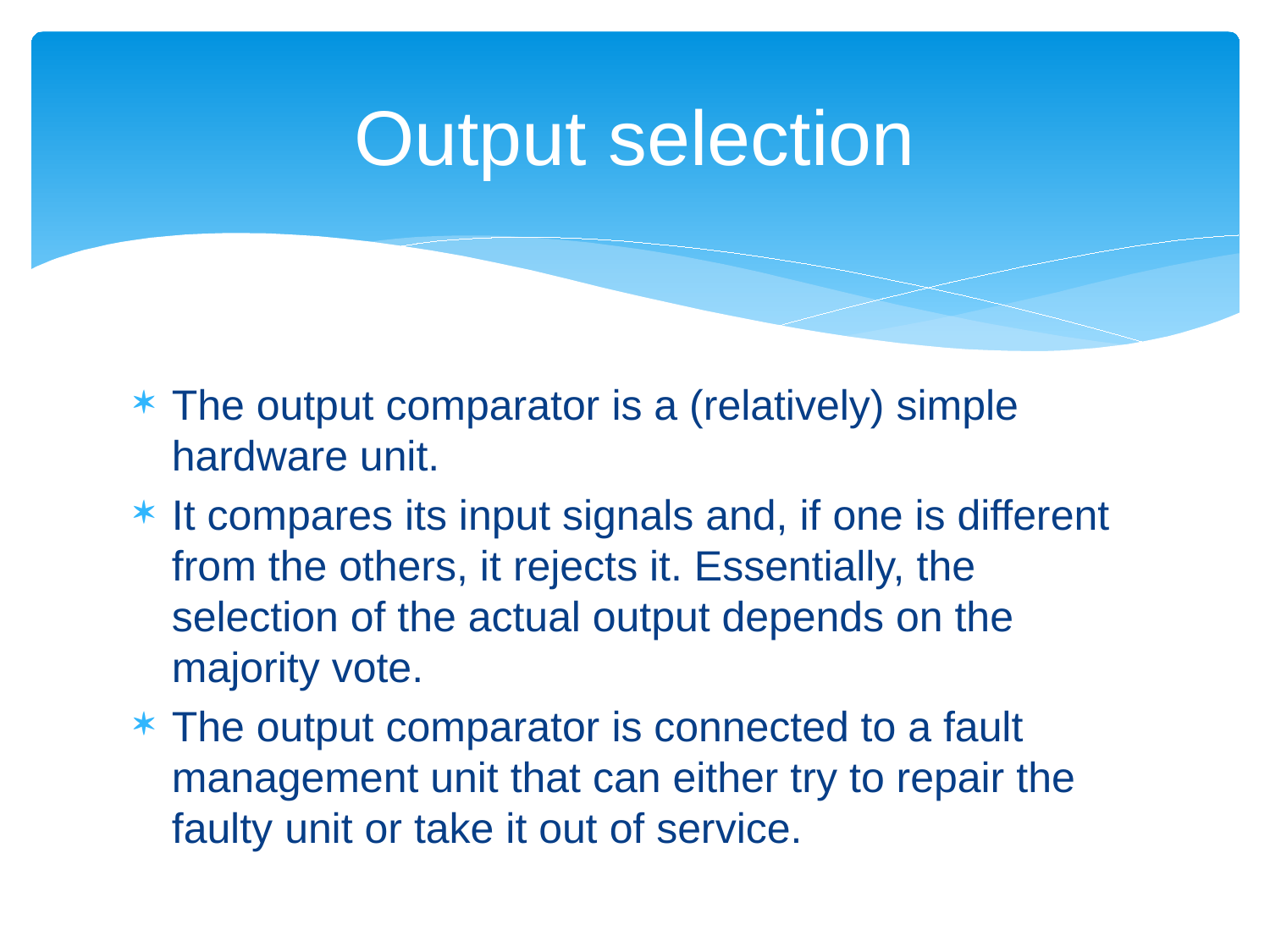

# Output selection
The output comparator is a (relatively) simple hardware unit.
It compares its input signals and, if one is different from the others, it rejects it. Essentially, the selection of the actual output depends on the majority vote.
The output comparator is connected to a fault management unit that can either try to repair the faulty unit or take it out of service.